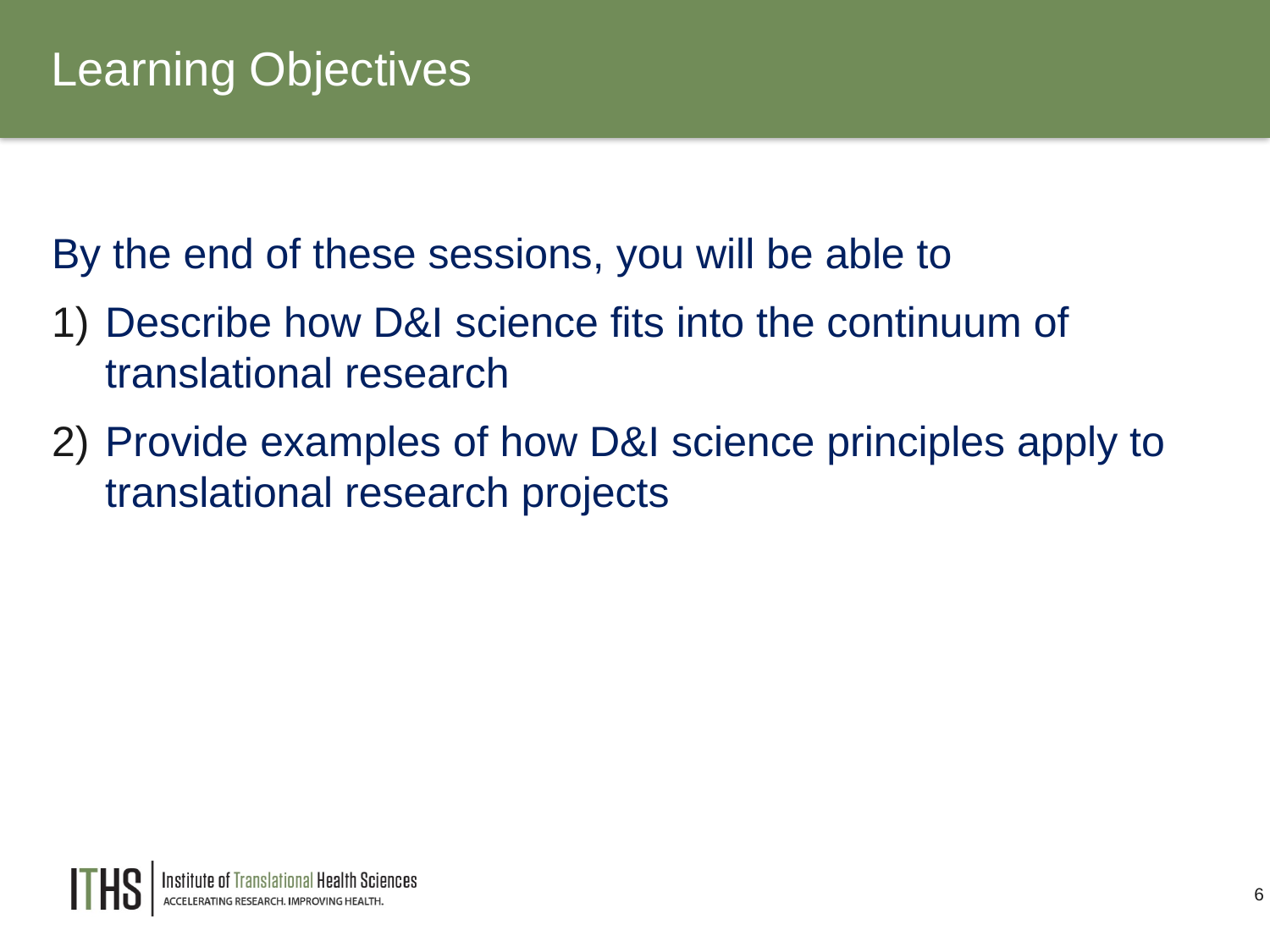

Learning Objectives
By the end of these sessions, you will be able to
Describe how D&I science fits into the continuum of  translational research
Provide examples of how D&I science principles apply to translational research projects